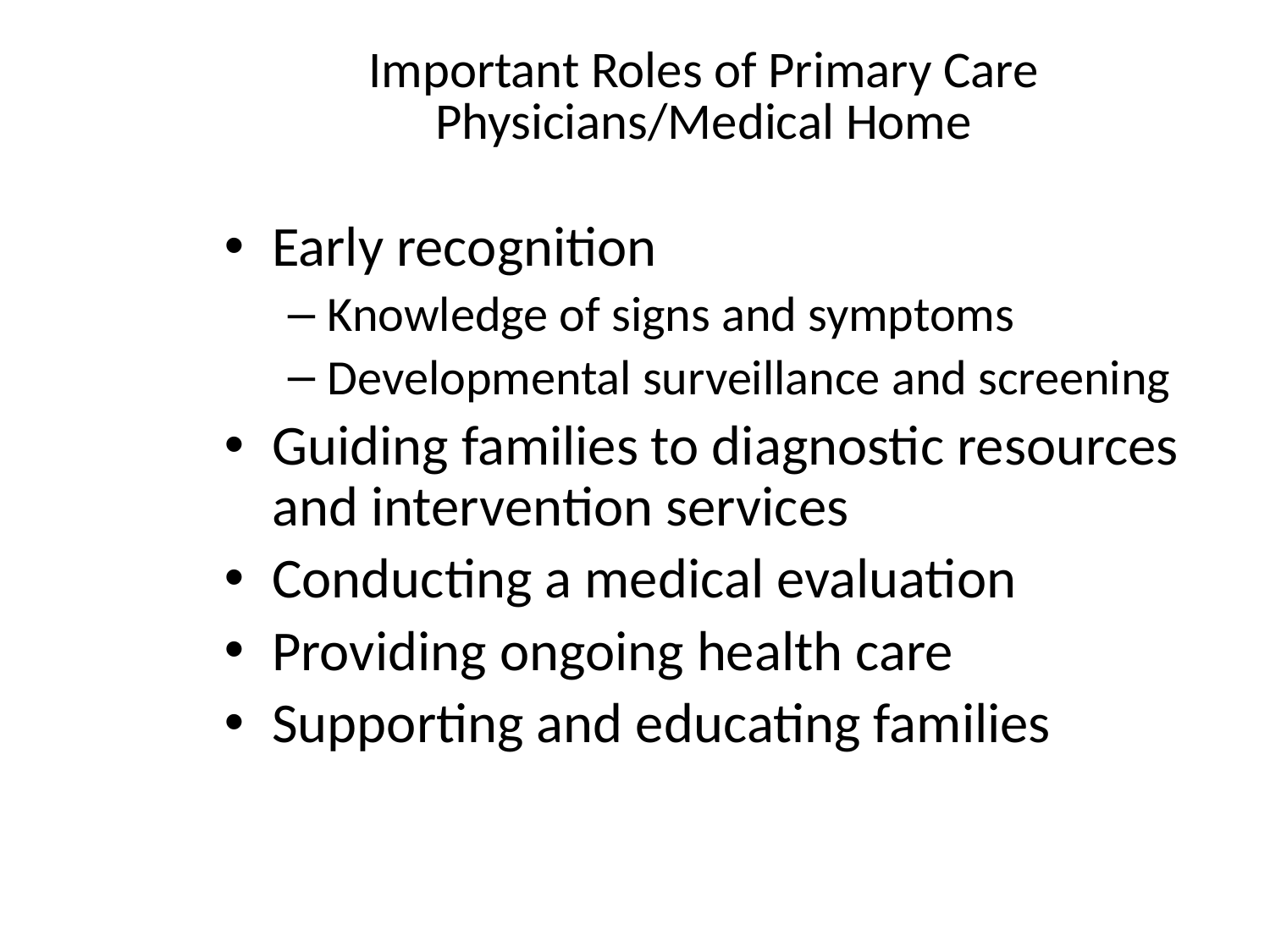

# Important Roles of Primary Care Physicians/Medical Home
Early recognition
Knowledge of signs and symptoms
Developmental surveillance and screening
Guiding families to diagnostic resources and intervention services
Conducting a medical evaluation
Providing ongoing health care
Supporting and educating families